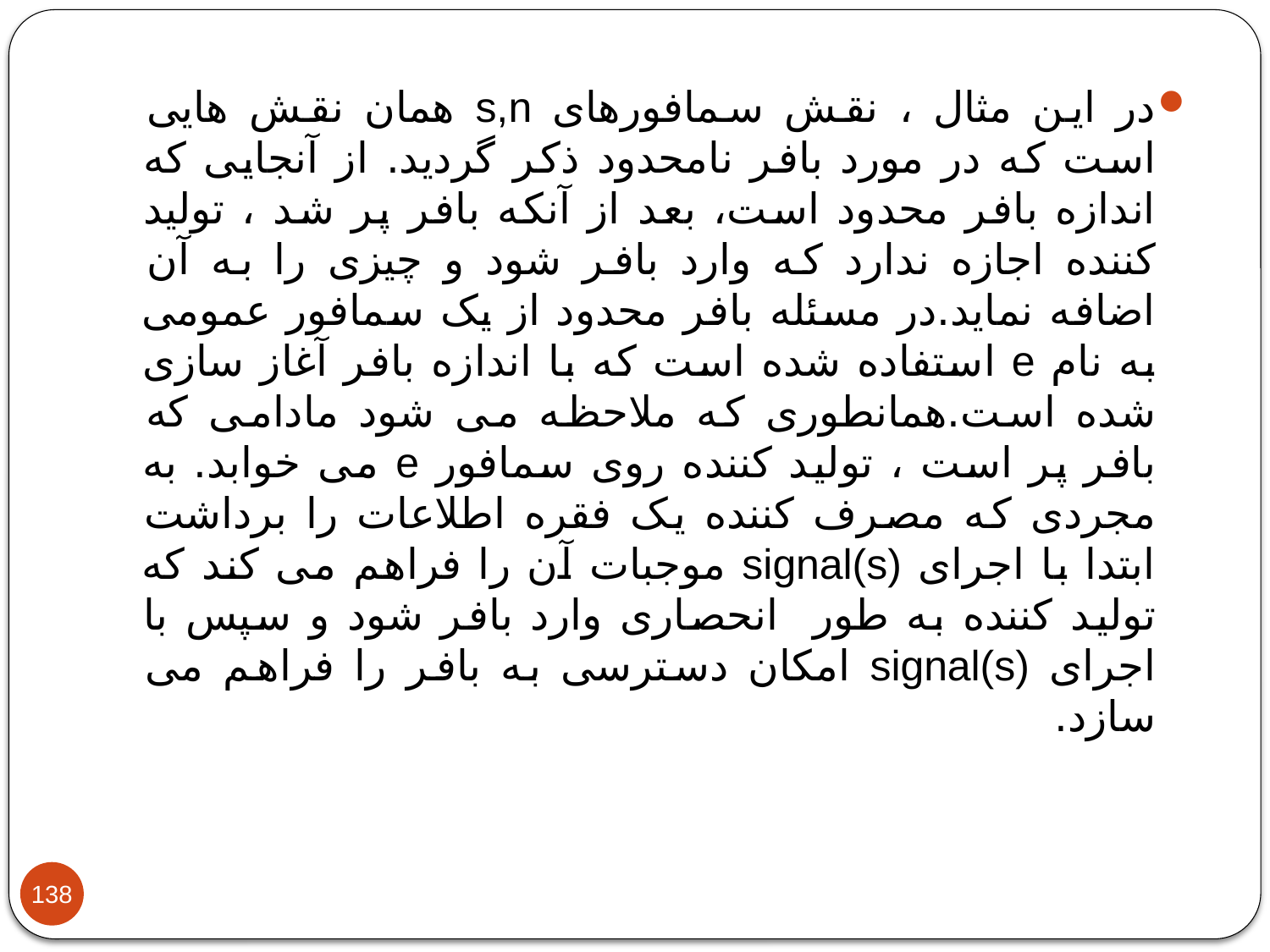

در این مثال ، نقش سمافورهای s,n همان نقش هایی است که در مورد بافر نامحدود ذکر گردید. از آنجایی که اندازه بافر محدود است، بعد از آنکه بافر پر شد ، تولید کننده اجازه ندارد که وارد بافر شود و چیزی را به آن اضافه نماید.در مسئله بافر محدود از یک سمافور عمومی به نام e استفاده شده است که با اندازه بافر آغاز سازی شده است.همانطوری که ملاحظه می شود مادامی که بافر پر است ، تولید کننده روی سمافور e می خوابد. به مجردی که مصرف کننده یک فقره اطلاعات را برداشت ابتدا با اجرای signal(s) موجبات آن را فراهم می کند که تولید کننده به طور  انحصاری وارد بافر شود و سپس با اجرای signal(s) امکان دسترسی به بافر را فراهم می سازد.
138